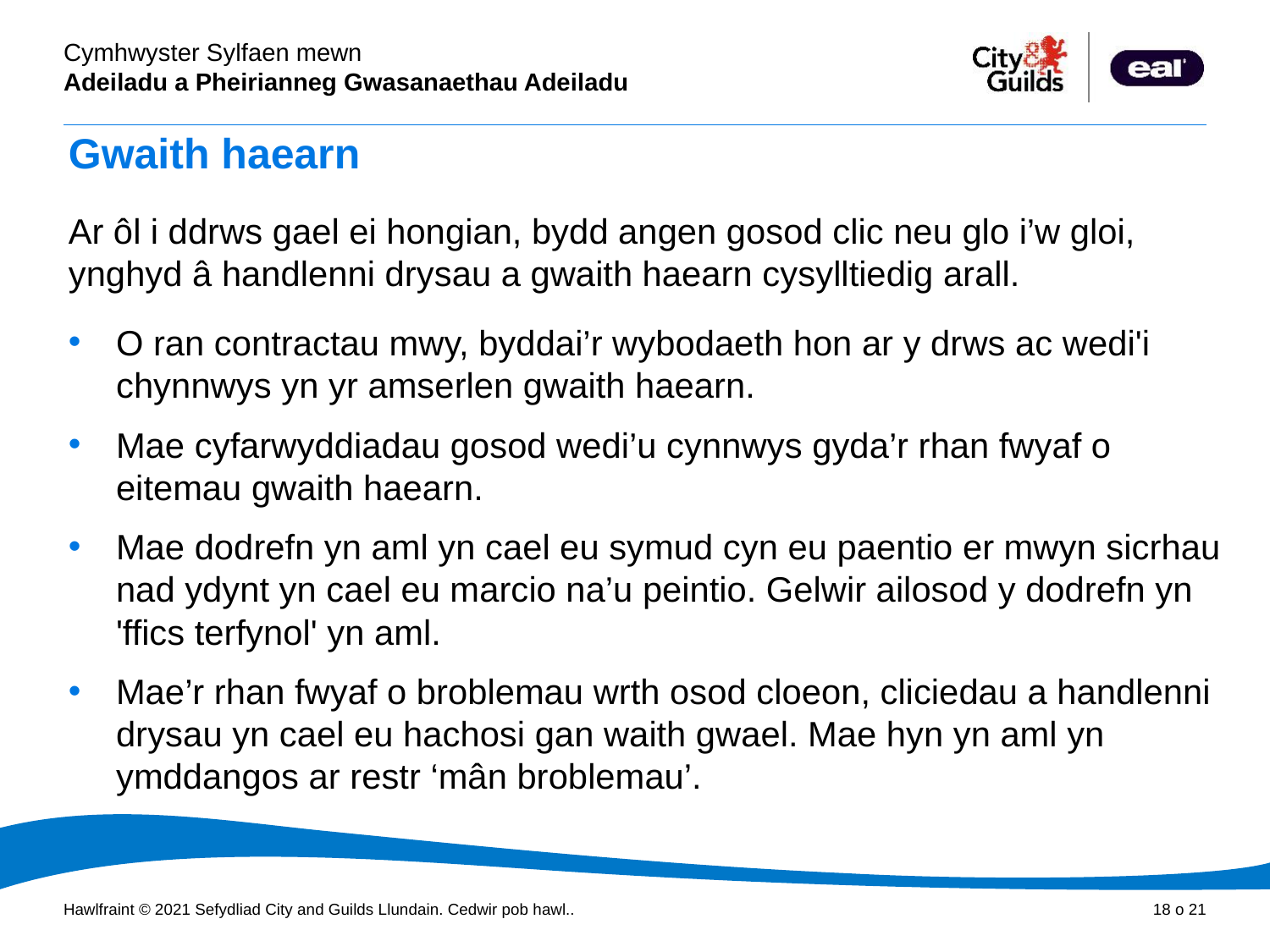

# Gwaith haearn
Ar ôl i ddrws gael ei hongian, bydd angen gosod clic neu glo i’w gloi, ynghyd â handlenni drysau a gwaith haearn cysylltiedig arall.
O ran contractau mwy, byddai’r wybodaeth hon ar y drws ac wedi'i chynnwys yn yr amserlen gwaith haearn.
Mae cyfarwyddiadau gosod wedi’u cynnwys gyda’r rhan fwyaf o eitemau gwaith haearn.
Mae dodrefn yn aml yn cael eu symud cyn eu paentio er mwyn sicrhau nad ydynt yn cael eu marcio na’u peintio. Gelwir ailosod y dodrefn yn 'ffics terfynol' yn aml.
Mae’r rhan fwyaf o broblemau wrth osod cloeon, cliciedau a handlenni drysau yn cael eu hachosi gan waith gwael. Mae hyn yn aml yn ymddangos ar restr ‘mân broblemau’.